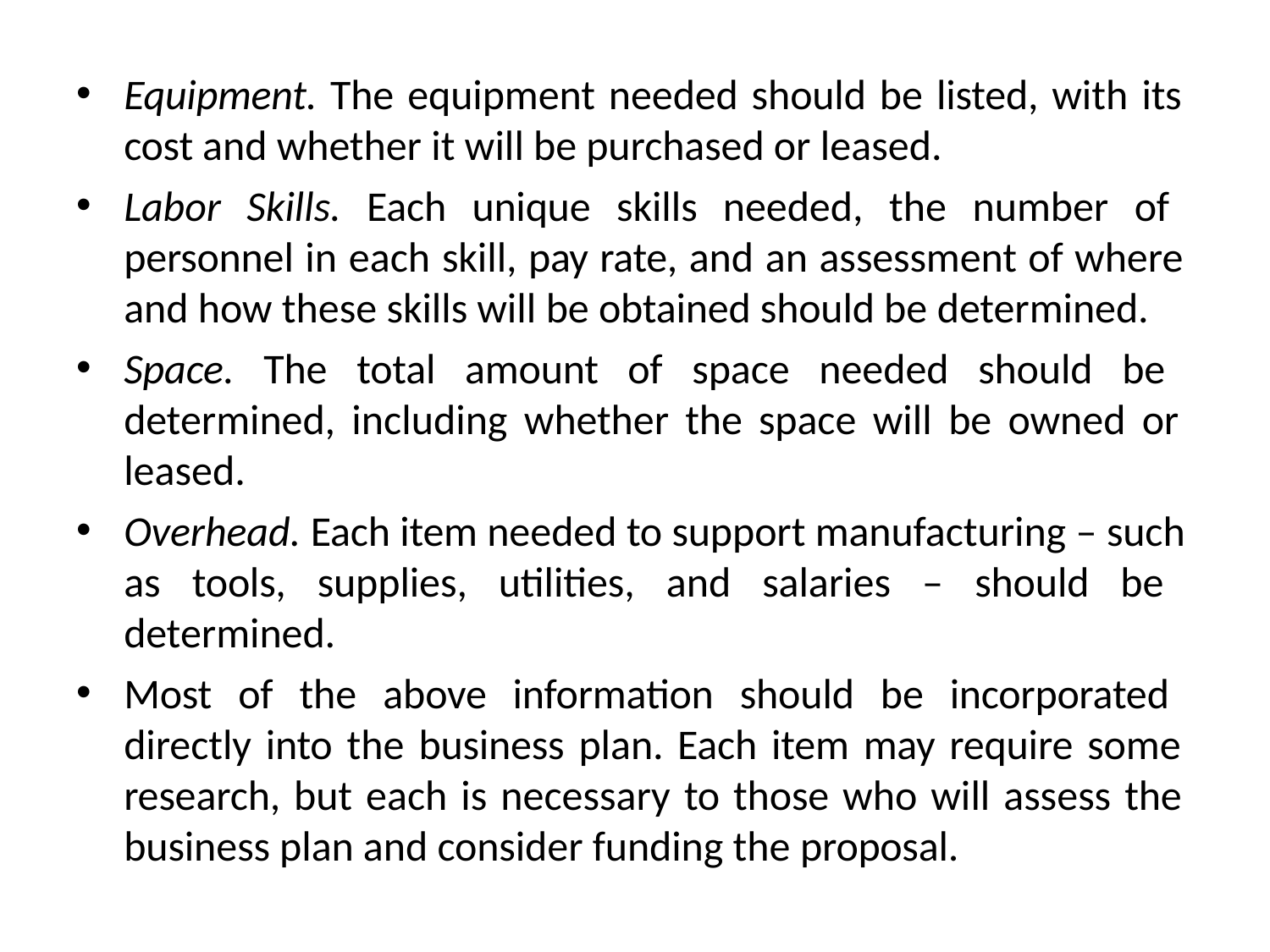

Equipment. The equipment needed should be listed, with its  cost and whether it will be purchased or leased.
Labor Skills. Each unique skills needed, the number of  personnel in each skill, pay rate, and an assessment of where  and how these skills will be obtained should be determined.
Space. The total amount of space needed should be  determined, including whether the space will be owned or  leased.
Overhead. Each item needed to support manufacturing – such  as tools, supplies, utilities, and salaries – should be  determined.
Most of the above information should be incorporated  directly into the business plan. Each item may require some  research, but each is necessary to those who will assess the  business plan and consider funding the proposal.